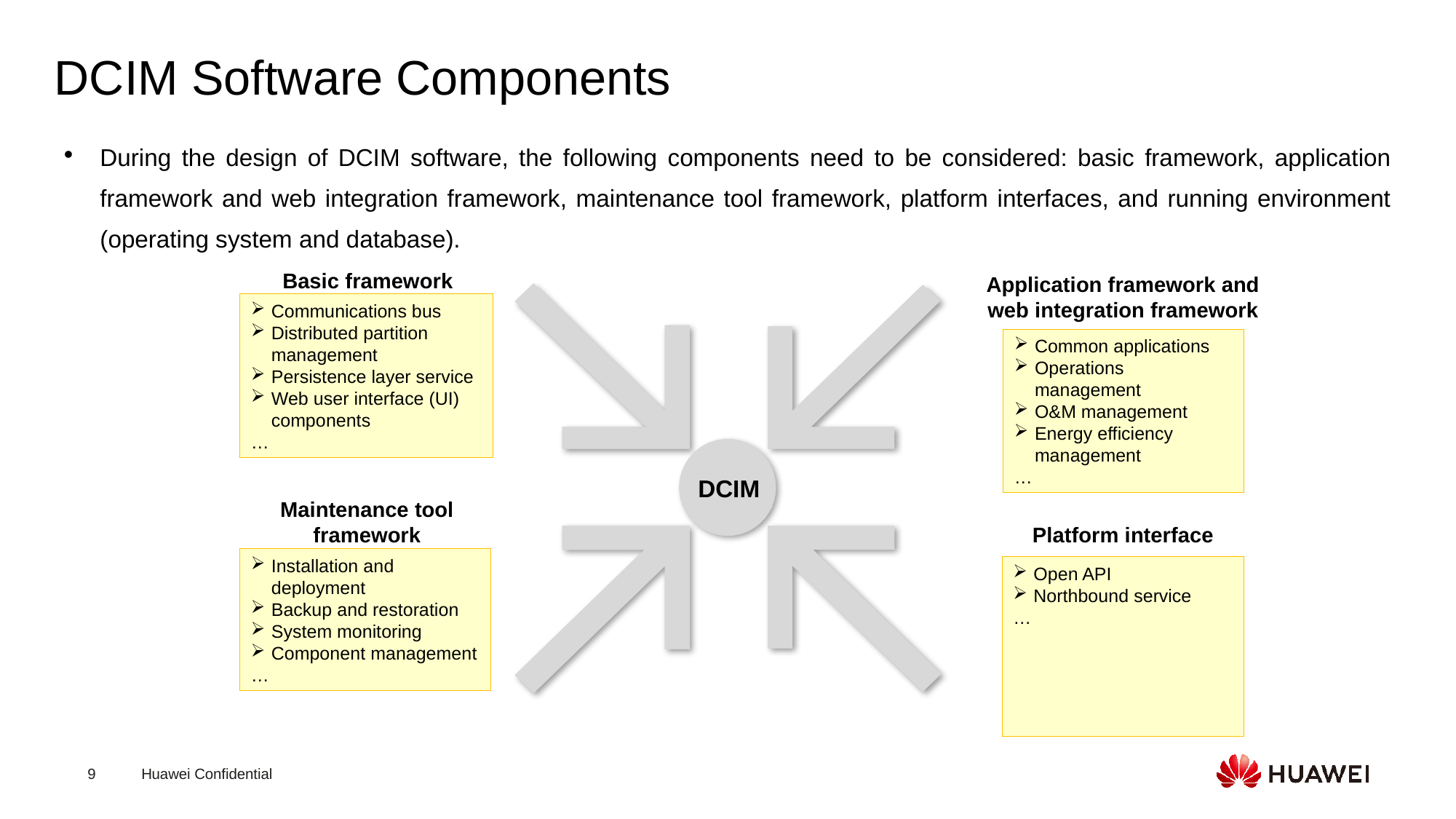

# DCIM Software Components
During the design of DCIM software, the following components need to be considered: basic framework, application framework and web integration framework, maintenance tool framework, platform interfaces, and running environment (operating system and database).

Basic framework
Communications bus
Distributed partition management
Persistence layer service
Web user interface (UI) components
…
Application framework and web integration framework
Common applications
Operations management
O&M management
Energy efficiency management
…

DCIM
Maintenance tool framework
Installation and deployment
Backup and restoration
System monitoring
Component management
…
Platform interface
Open API
Northbound service
…